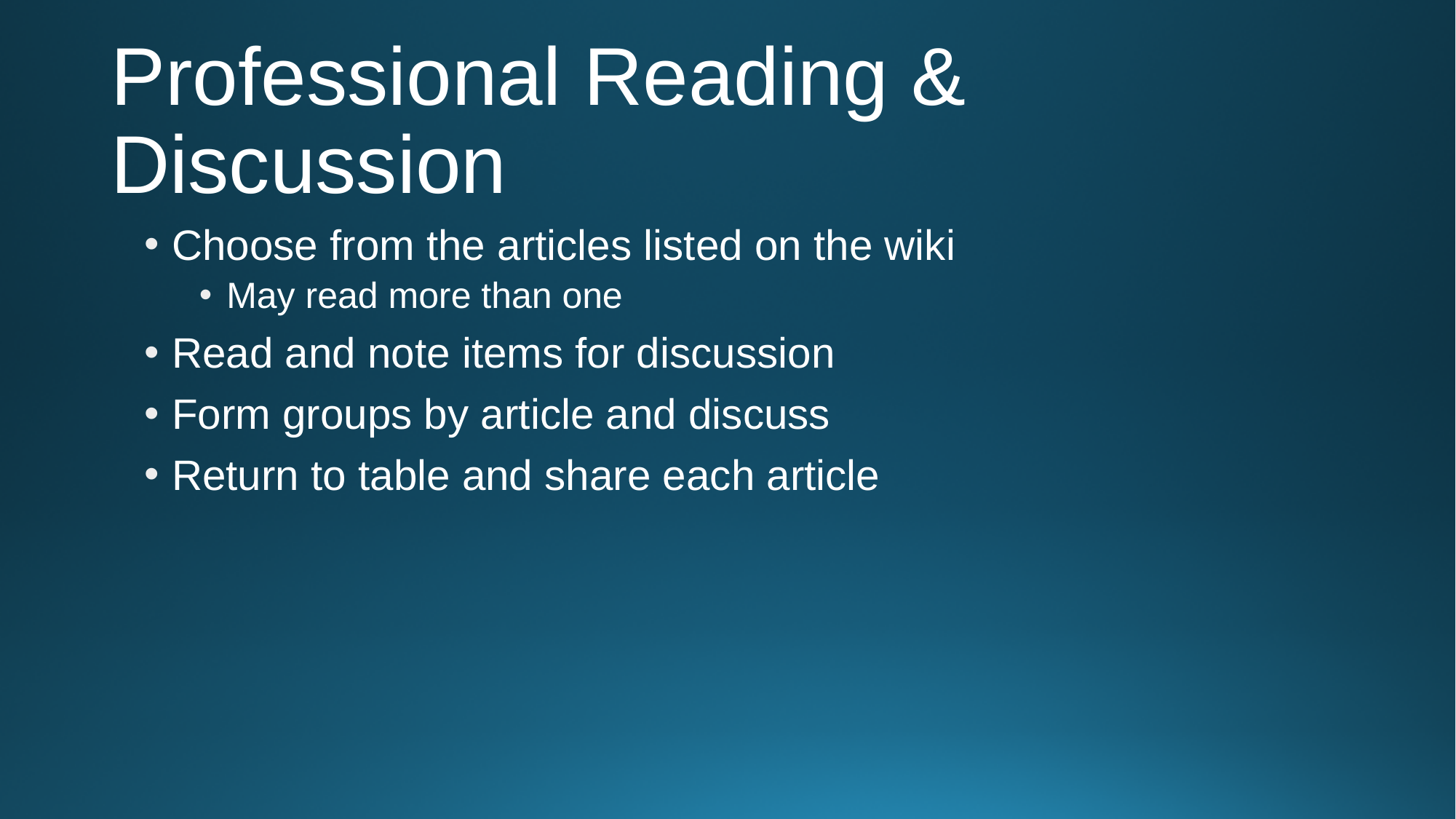

# Professional Reading & Discussion
Choose from the articles listed on the wiki
May read more than one
Read and note items for discussion
Form groups by article and discuss
Return to table and share each article